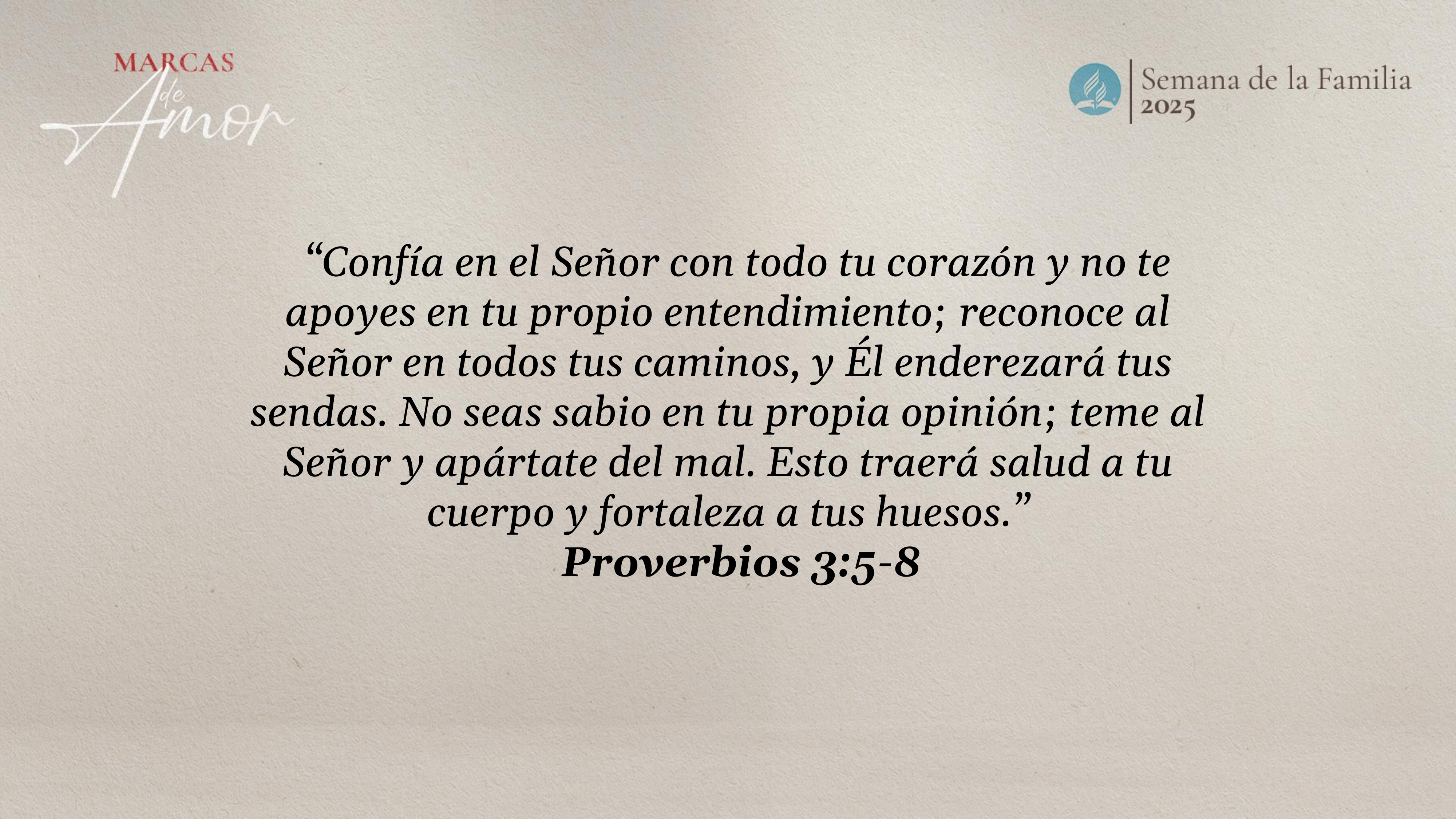

“Confía en el Señor con todo tu corazón y no te apoyes en tu propio entendimiento; reconoce al Señor en todos tus caminos, y Él enderezará tus sendas. No seas sabio en tu propia opinión; teme al Señor y apártate del mal. Esto traerá salud a tu cuerpo y fortaleza a tus huesos.”
Proverbios 3:5-8